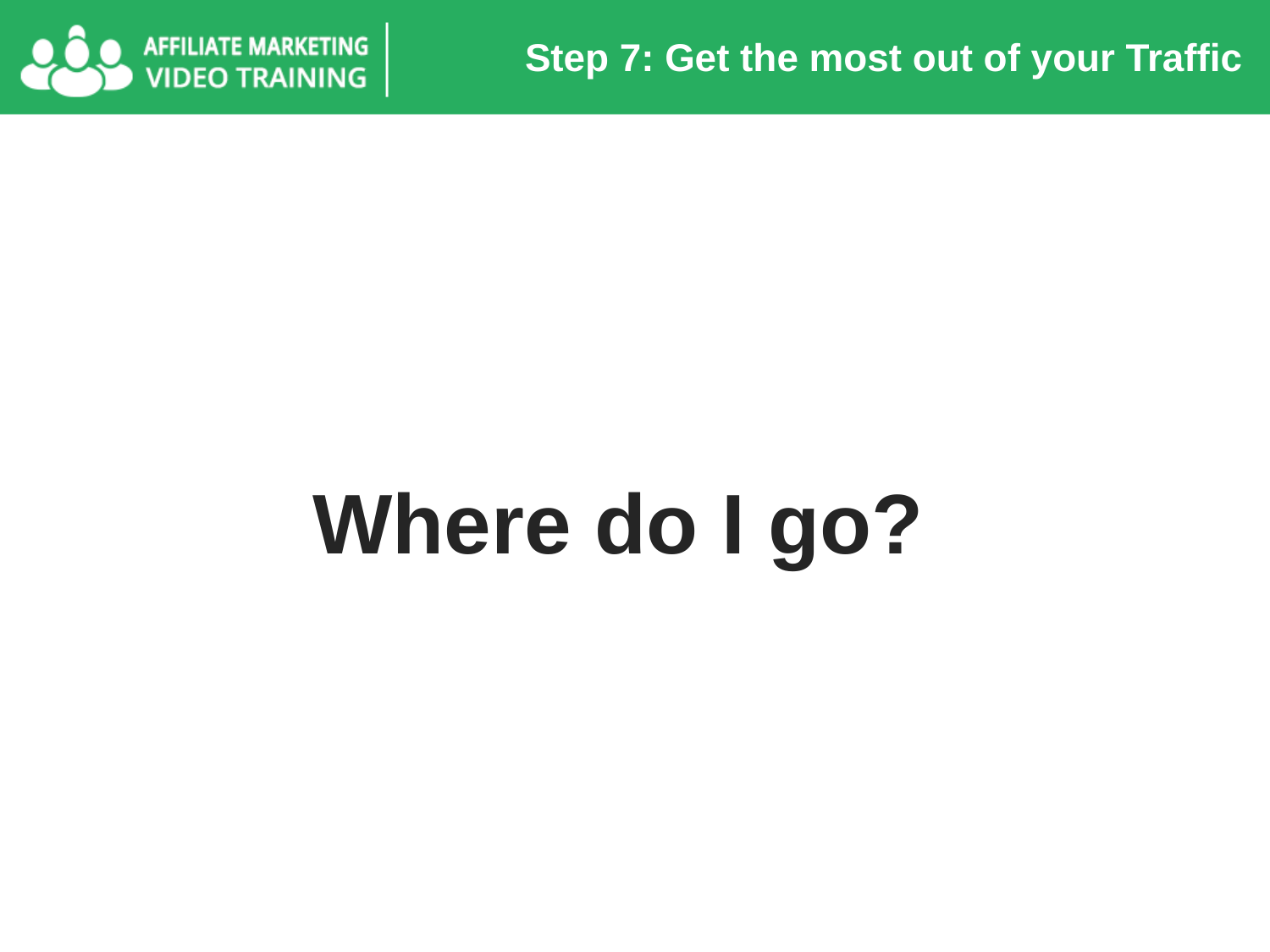

Step 7: Get the most out of your Traffic
Where do I go?